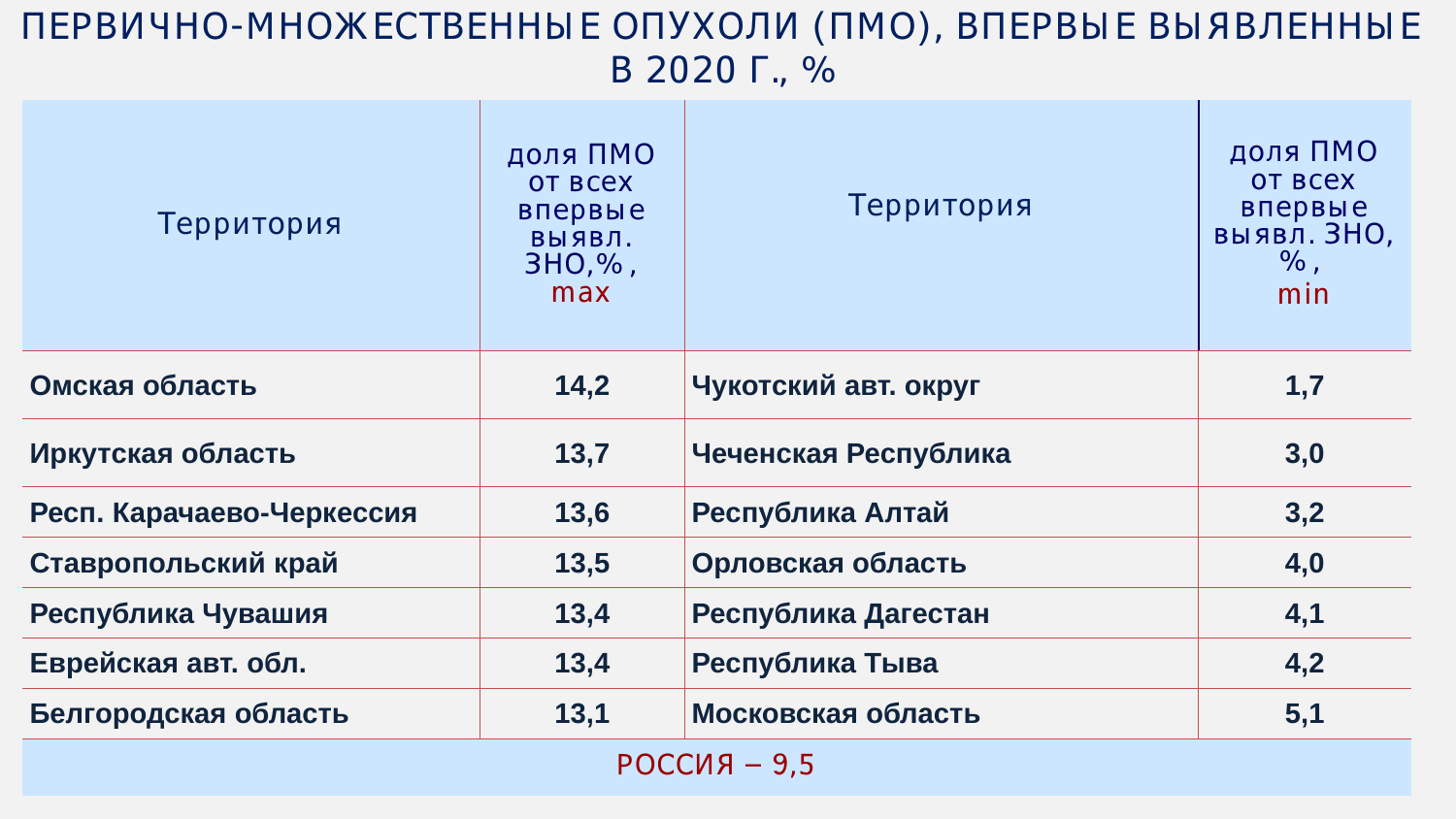

ПЕРВИЧНО-МНОЖЕСТВЕННЫЕ ОПУХОЛИ (ПМО), ВПЕРВЫЕ ВЫЯВЛЕННЫЕ  В 2020 Г., %
| Территория | доля ПМО от всех впервые выявл. ЗНО,%, max | Территория | доля ПМО от всех впервые выявл. ЗНО,%, min |
| --- | --- | --- | --- |
| Омская область | 14,2 | Чукотский авт. округ | 1,7 |
| Иркутская область | 13,7 | Чеченская Республика | 3,0 |
| Респ. Карачаево-Черкессия | 13,6 | Республика Алтай | 3,2 |
| Ставропольский край | 13,5 | Орловская область | 4,0 |
| Республика Чувашия | 13,4 | Республика Дагестан | 4,1 |
| Еврейская авт. обл. | 13,4 | Республика Тыва | 4,2 |
| Белгородская область | 13,1 | Московская область | 5,1 |
| РОССИЯ – 9,5 |  |  |  |